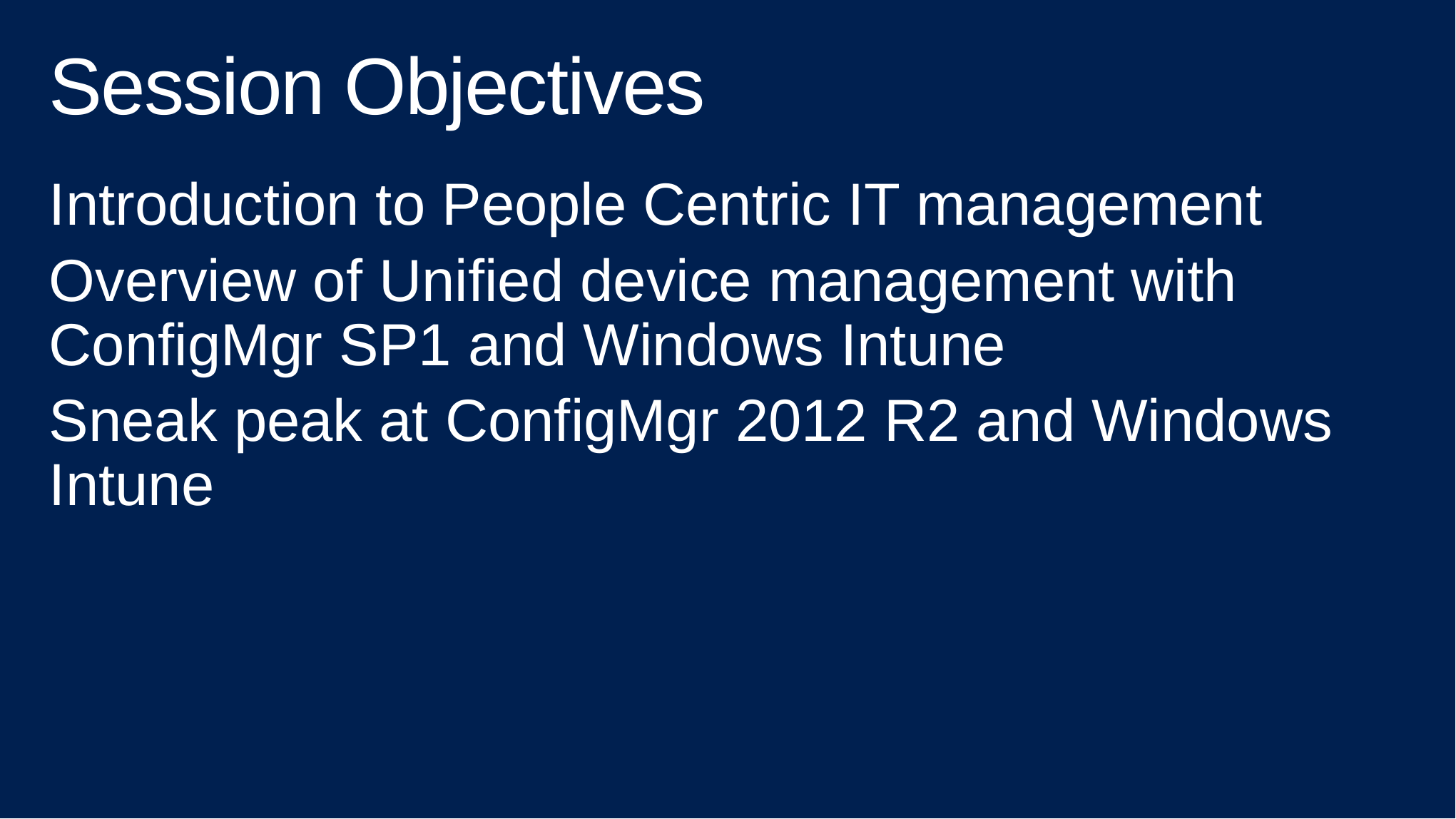

# Session Objectives
Introduction to People Centric IT management
Overview of Unified device management with ConfigMgr SP1 and Windows Intune
Sneak peak at ConfigMgr 2012 R2 and Windows Intune